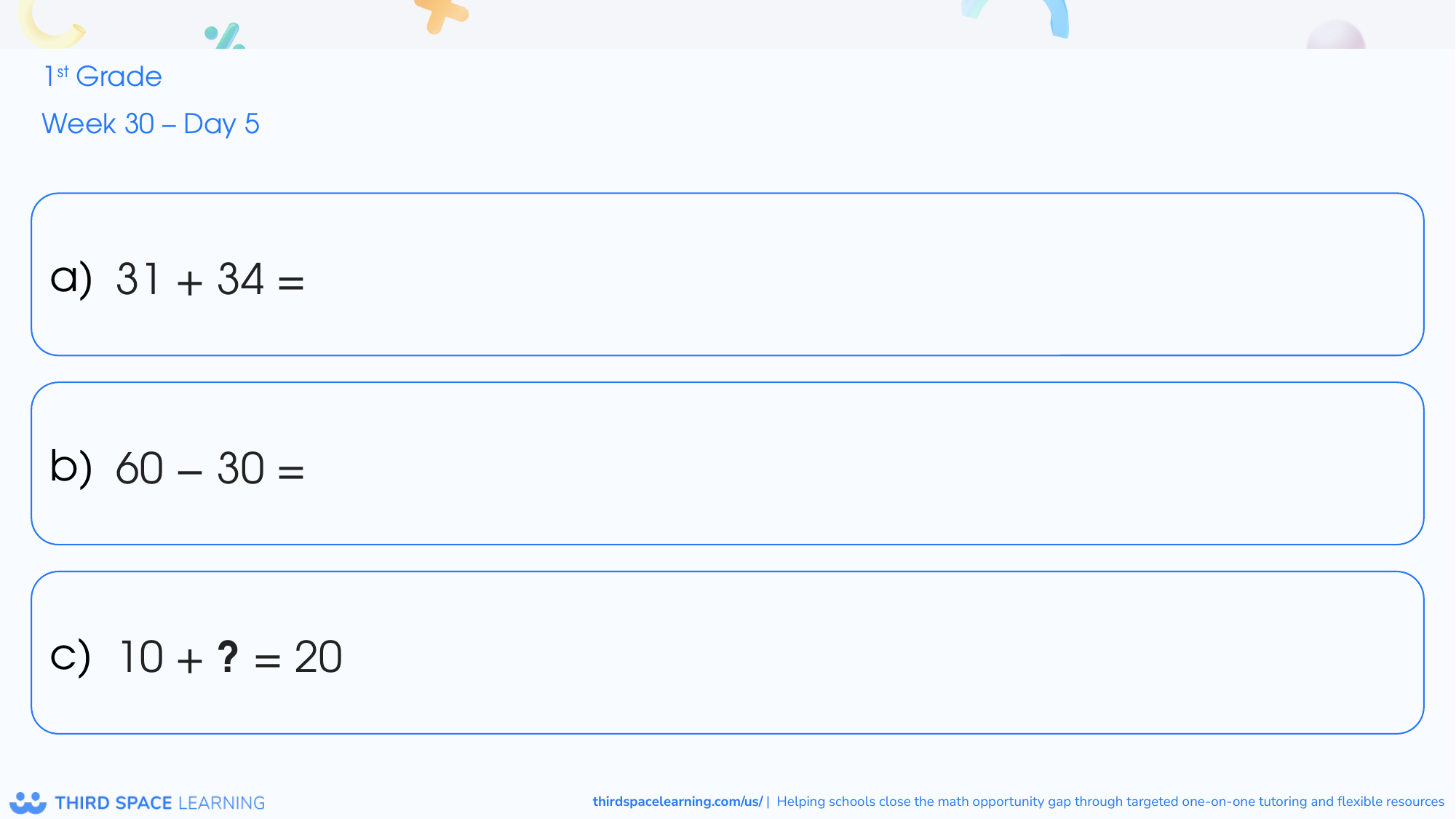

1st Grade
Week 30 – Day 5
31 + 34 =
60 − 30 =
10 + ? = 20